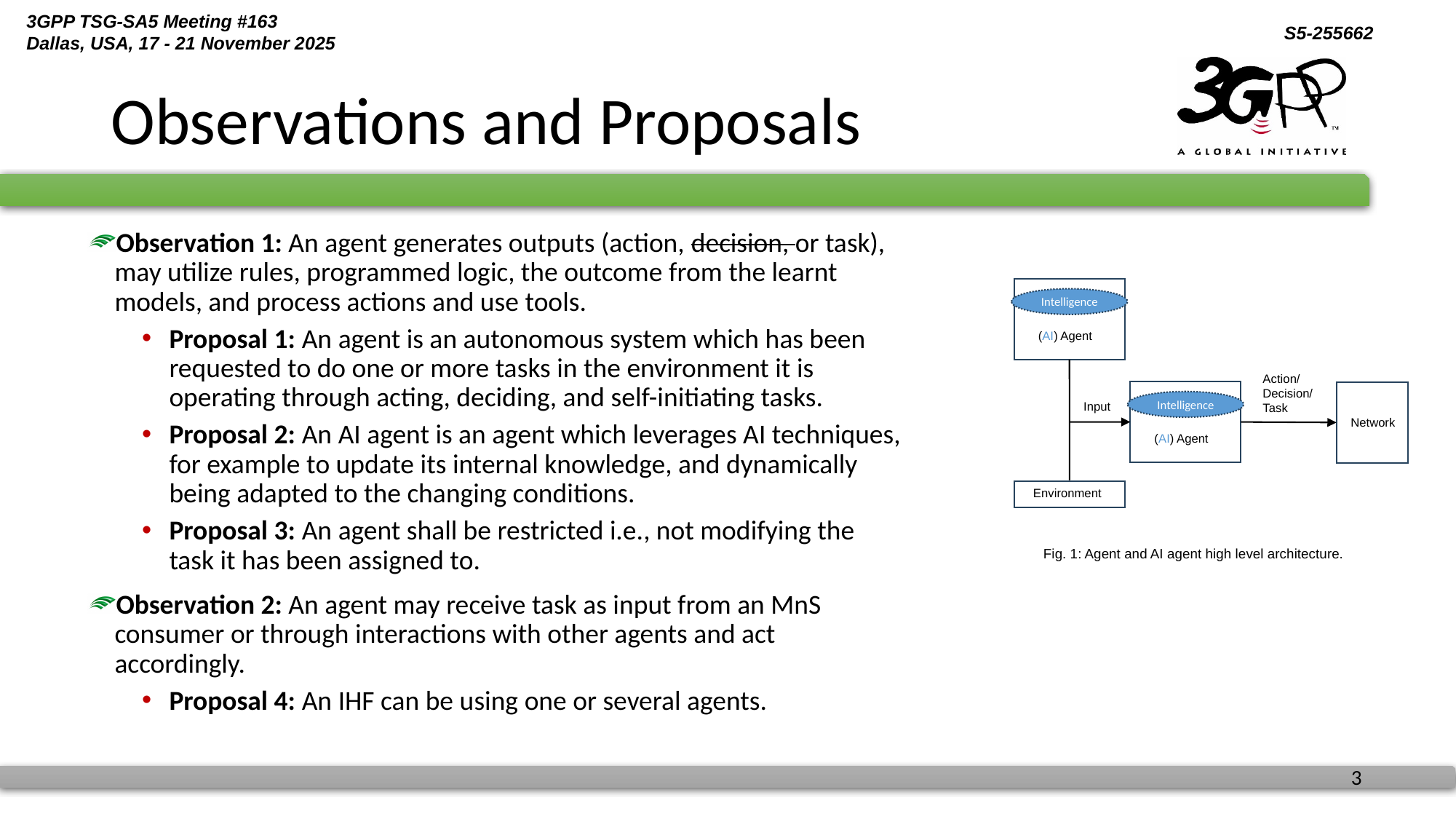

# Observations and Proposals
Observation 1: An agent generates outputs (action, decision, or task), may utilize rules, programmed logic, the outcome from the learnt models, and process actions and use tools.
Proposal 1: An agent is an autonomous system which has been requested to do one or more tasks in the environment it is operating through acting, deciding, and self-initiating tasks.
Proposal 2: An AI agent is an agent which leverages AI techniques, for example to update its internal knowledge, and dynamically being adapted to the changing conditions.
Proposal 3: An agent shall be restricted i.e., not modifying the task it has been assigned to.
Observation 2: An agent may receive task as input from an MnS consumer or through interactions with other agents and act accordingly.
Proposal 4: An IHF can be using one or several agents.

Intelligence
(AI) Agent
Action/
Decision/
Task

Intelligence
Input
Network
(AI) Agent
Environment

Fig. 1: Agent and AI agent high level architecture.